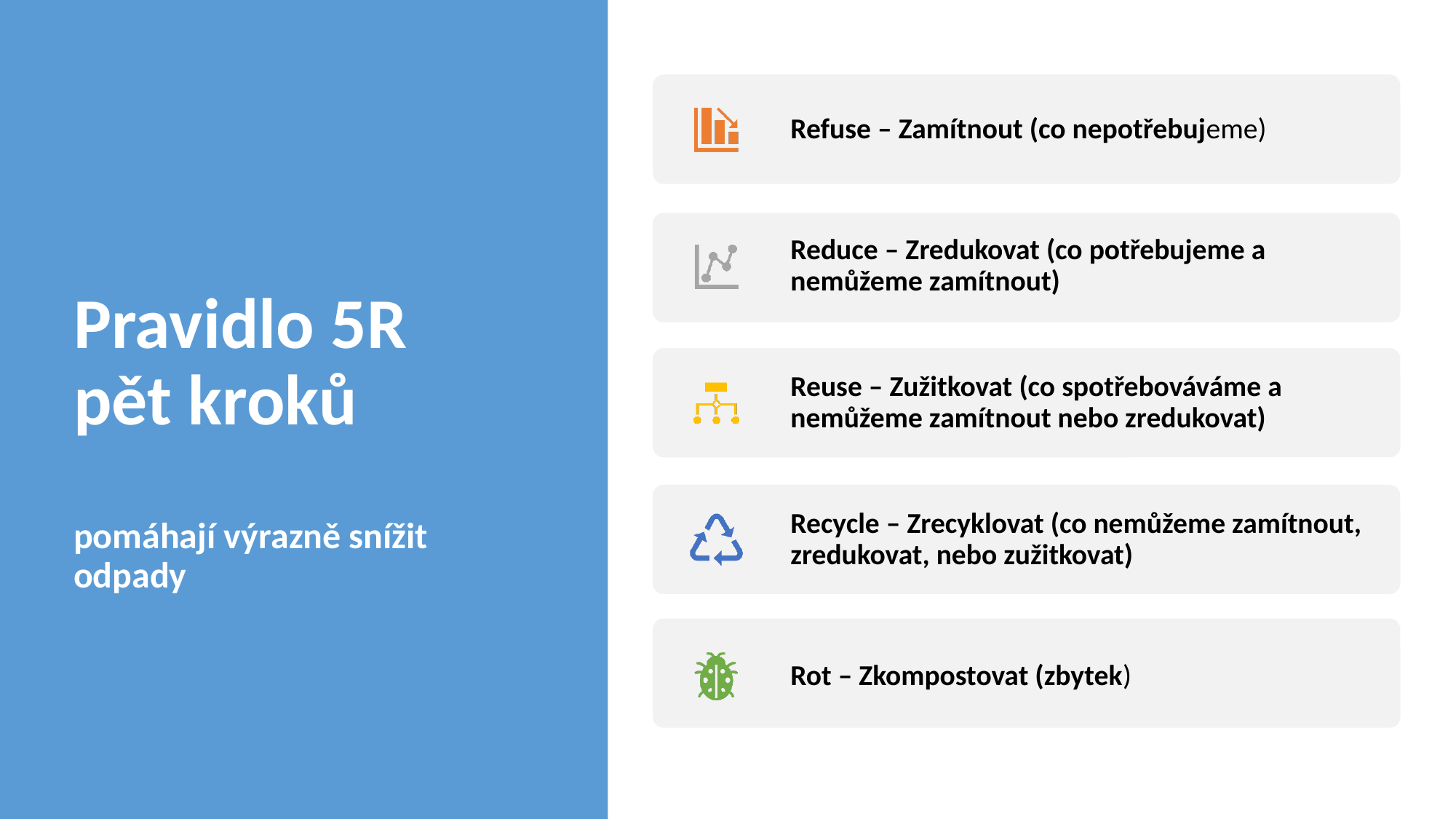

# Pravidlo 5R  pět kroků pomáhají výrazně snížit odpady
Refuse – Zamítnout (co nepotřebujeme)
Reduce – Zredukovat (co potřebujeme a nemůžeme zamítnout)
Reuse – Zužitkovat (co spotřebováváme a nemůžeme zamítnout nebo zredukovat)
Recycle – Zrecyklovat (co nemůžeme zamítnout, zredukovat, nebo zužitkovat)
Rot – Zkompostovat (zbytek)